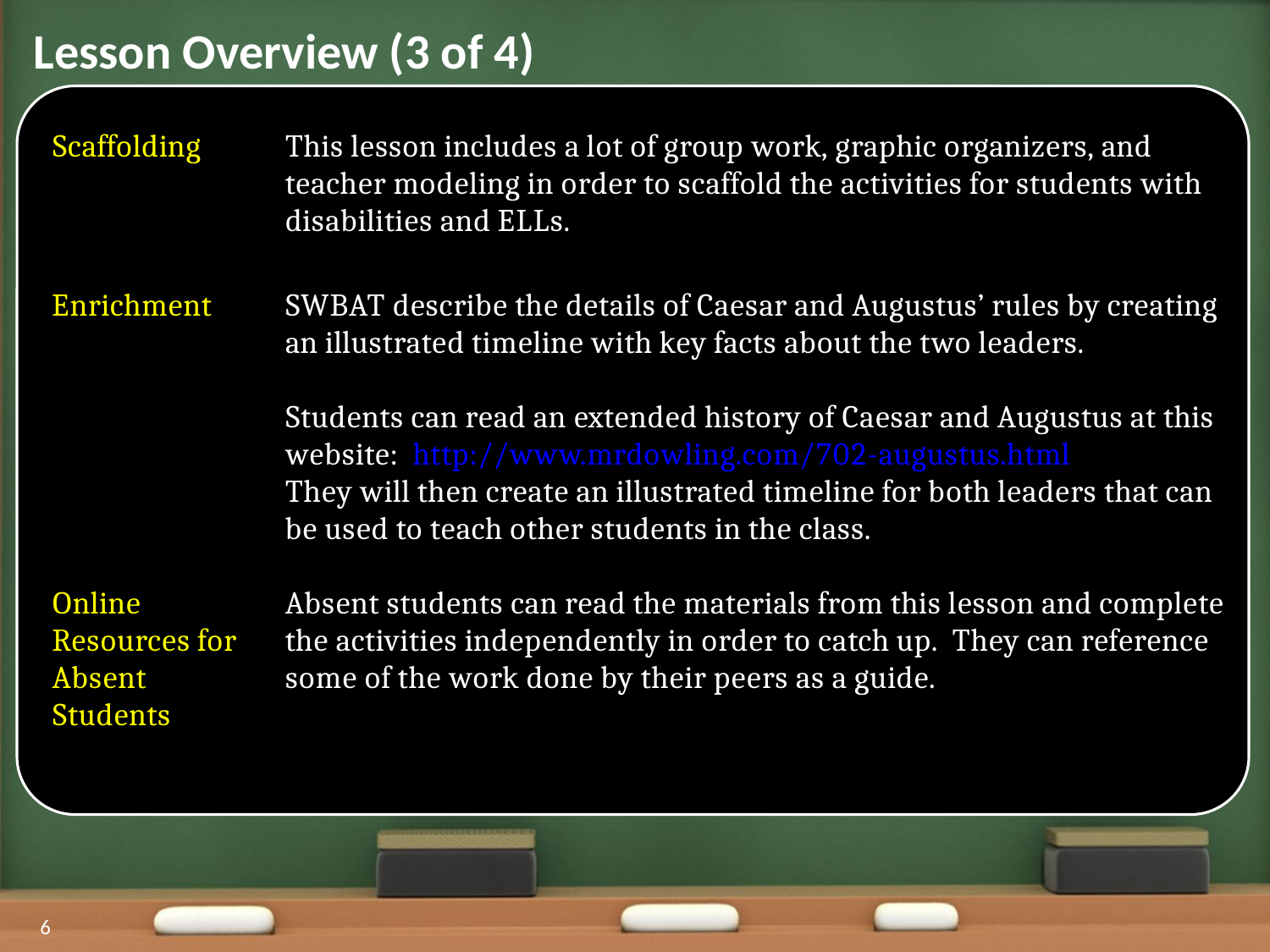

Lesson Overview (3 of 4)

| Scaffolding | This lesson includes a lot of group work, graphic organizers, and teacher modeling in order to scaffold the activities for students with disabilities and ELLs. |
| --- | --- |
| Enrichment | SWBAT describe the details of Caesar and Augustus’ rules by creating an illustrated timeline with key facts about the two leaders. Students can read an extended history of Caesar and Augustus at this website: http://www.mrdowling.com/702-augustus.html They will then create an illustrated timeline for both leaders that can be used to teach other students in the class. |
| Online Resources for Absent Students | Absent students can read the materials from this lesson and complete the activities independently in order to catch up. They can reference some of the work done by their peers as a guide. |
6